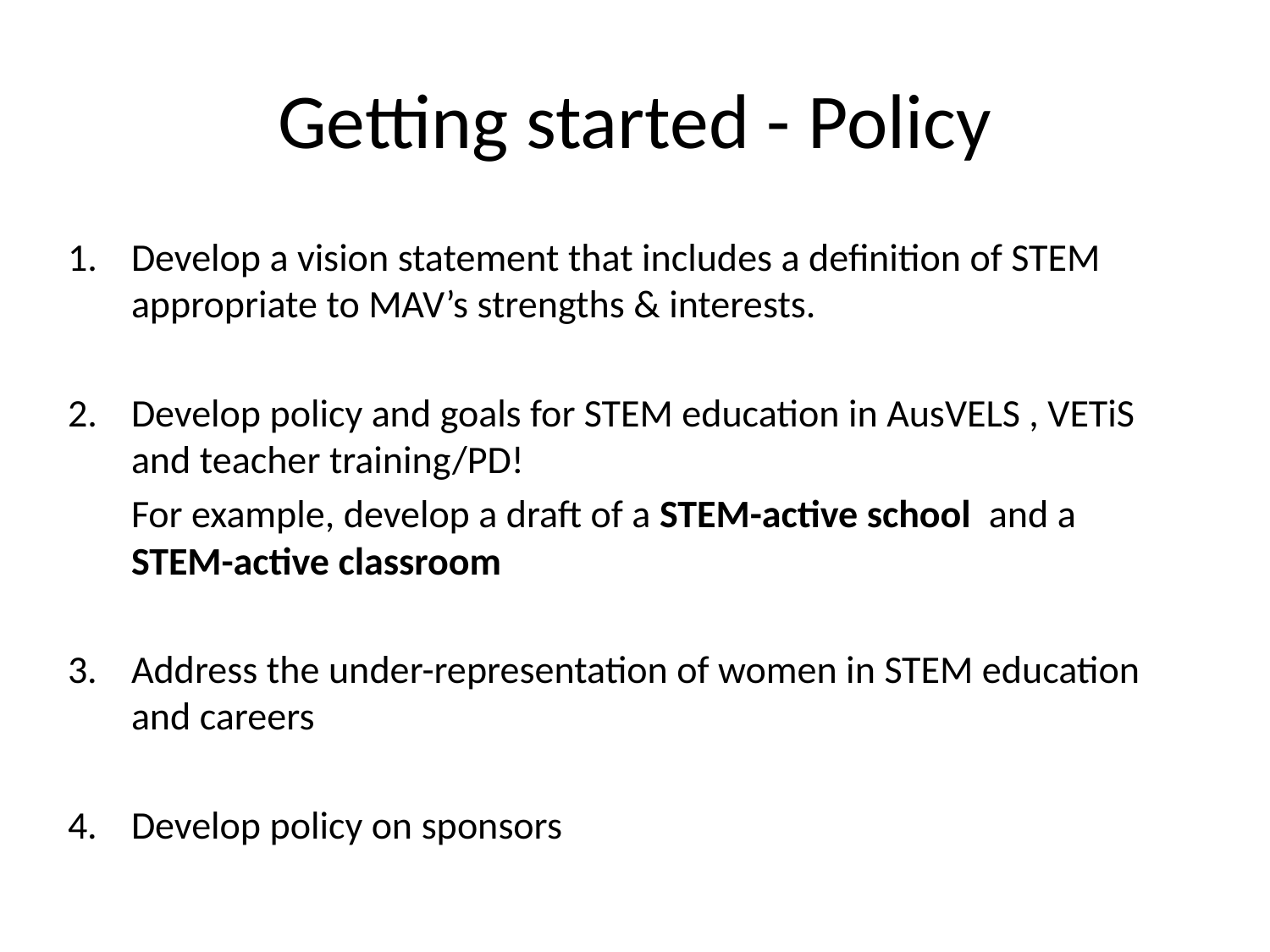

# Getting started - Policy
Develop a vision statement that includes a definition of STEM appropriate to MAV’s strengths & interests.

Develop policy and goals for STEM education in AusVELS , VETiS and teacher training/PD!
	For example, develop a draft of a STEM-active school  and a STEM-active classroom

3.	Address the under-representation of women in STEM education and careers

4.	Develop policy on sponsors